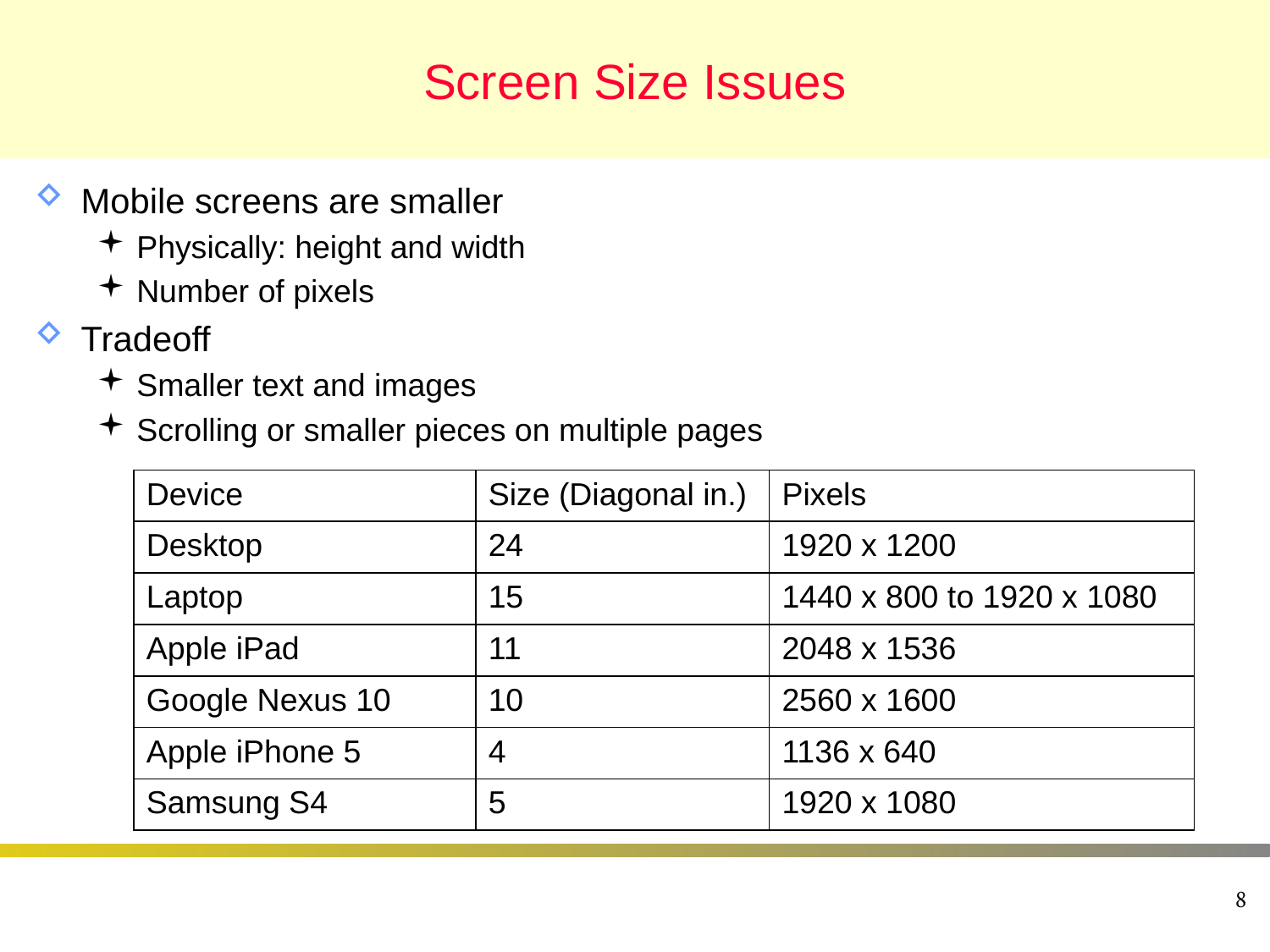

# Screen Size Issues
Mobile screens are smaller
Physically: height and width
Number of pixels
Tradeoff
Smaller text and images
Scrolling or smaller pieces on multiple pages
| Device | Size (Diagonal in.) | Pixels |
| --- | --- | --- |
| Desktop | 24 | 1920 x 1200 |
| Laptop | 15 | 1440 x 800 to 1920 x 1080 |
| Apple iPad | 11 | 2048 x 1536 |
| Google Nexus 10 | 10 | 2560 x 1600 |
| Apple iPhone 5 | 4 | 1136 x 640 |
| Samsung S4 | 5 | 1920 x 1080 |
8